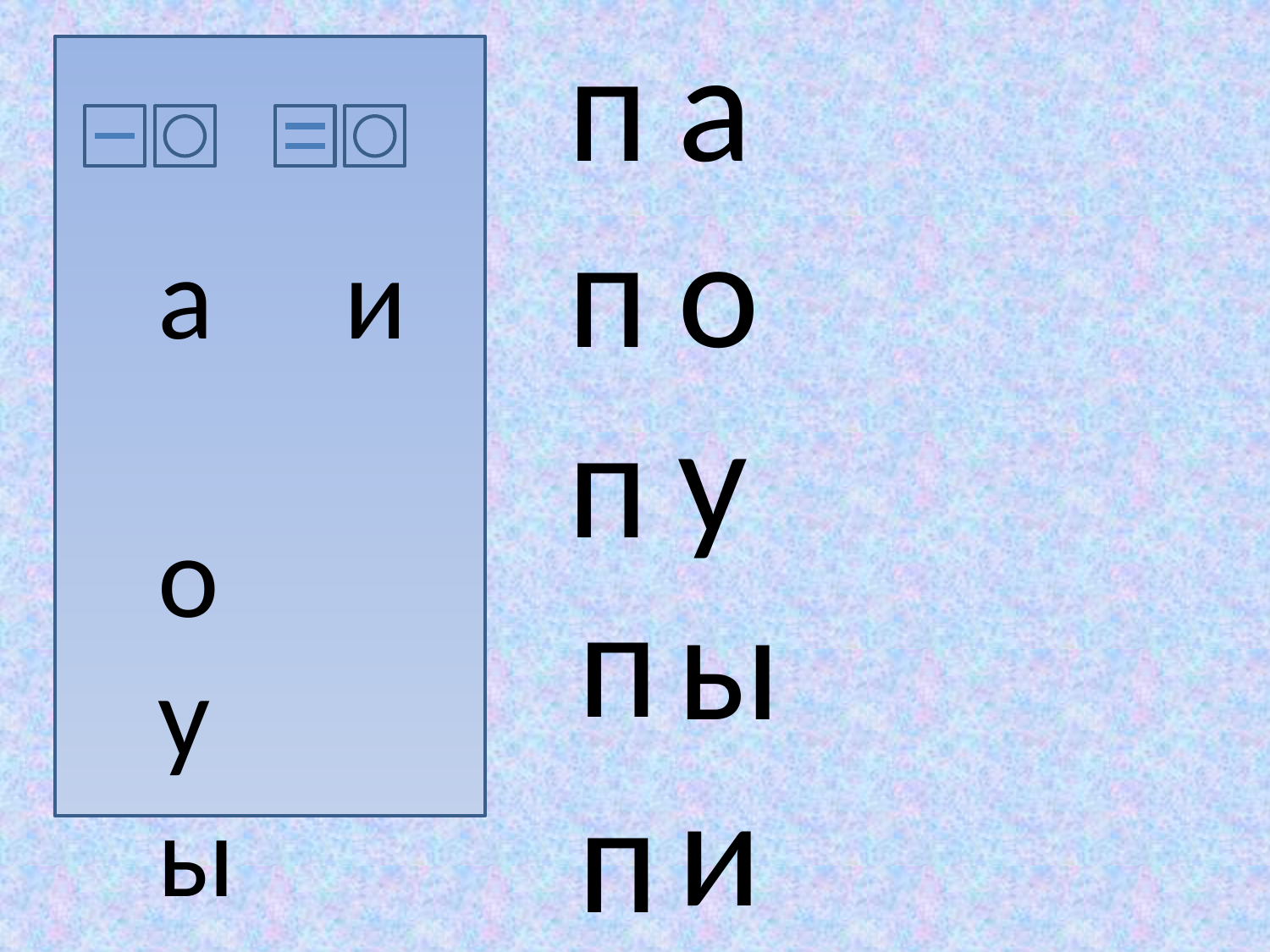

п
а
о
у
ы
и

п
а     и
о
у
ы
п
п
п